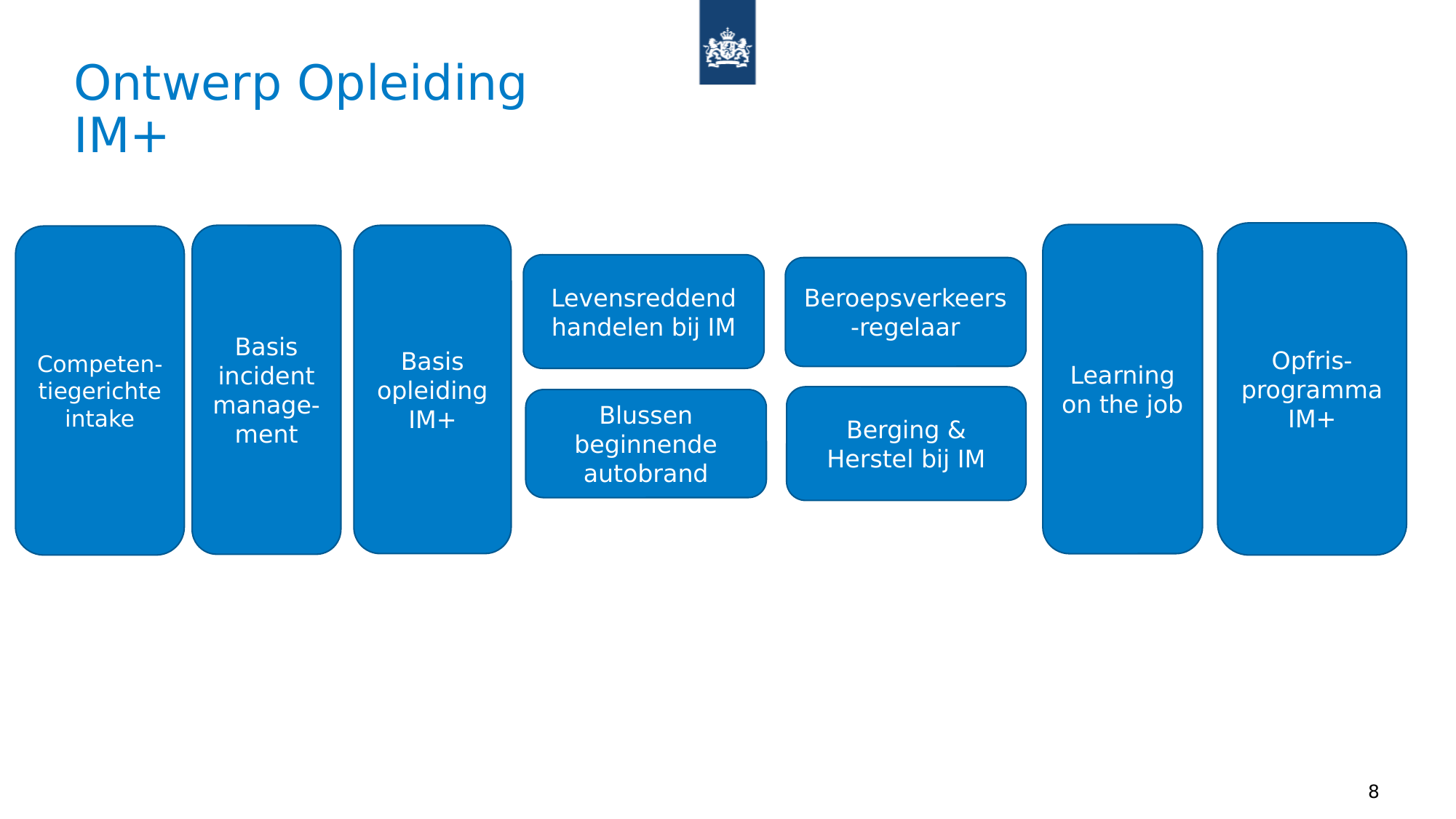

# Ontwerp Opleiding IM+
Opfris-
programma IM+
Learning on the job
Basis incidentmanage-ment
Basis
opleiding IM+
Competen-tiegerichte intake
Levensreddend handelen bij IM
Beroepsverkeers-regelaar
Berging & Herstel bij IM
Blussen beginnende autobrand

8